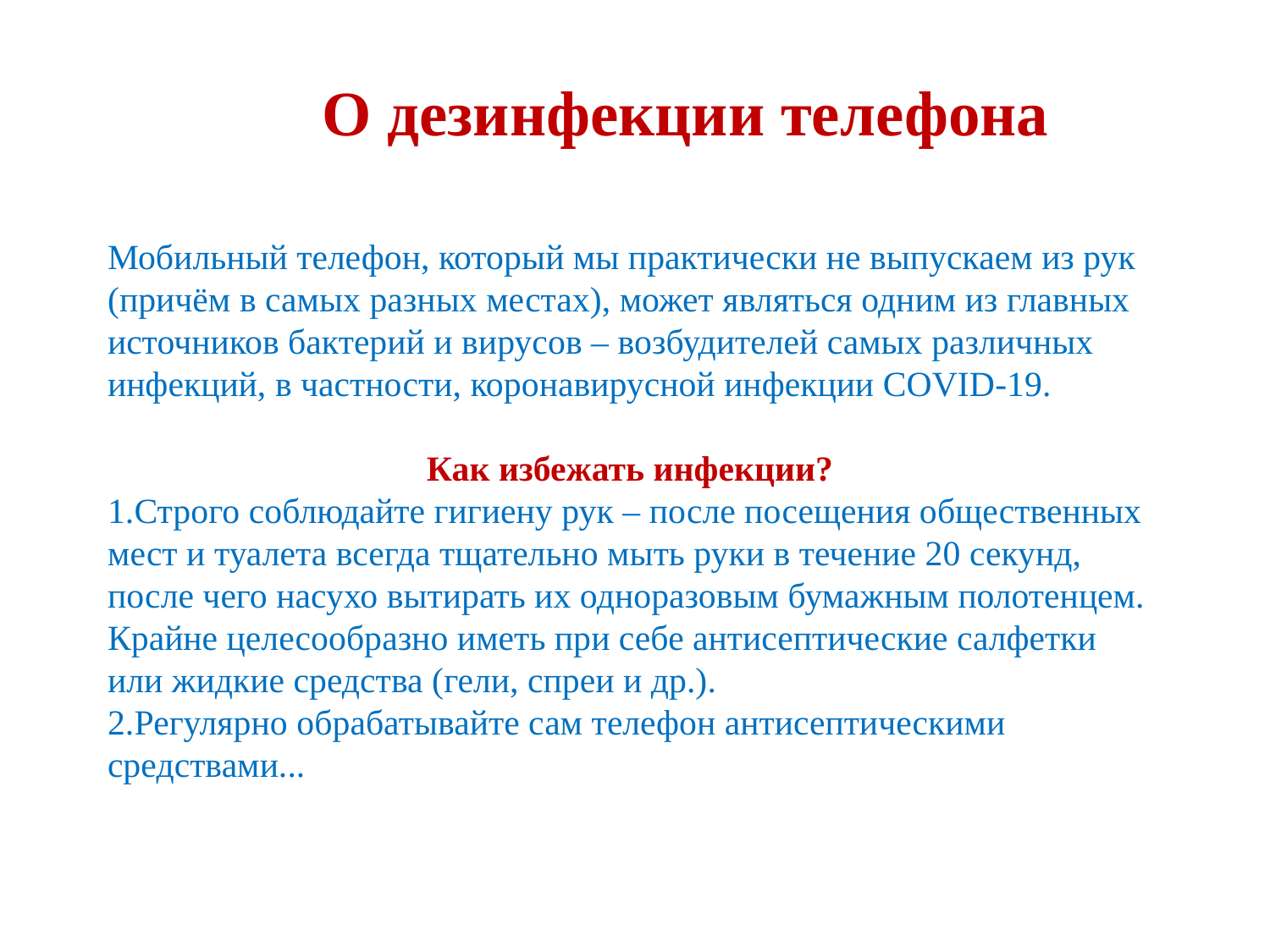

О дезинфекции телефона

Мобильный телефон, который мы практически не выпускаем из рук (причём в самых разных местах), может являться одним из главных источников бактерий и вирусов – возбудителей самых различных инфекций, в частности, коронавирусной инфекции COVID-19.

Как избежать инфекции?
Строго соблюдайте гигиену рук – после посещения общественных мест и туалета всегда тщательно мыть руки в течение 20 секунд, после чего насухо вытирать их одноразовым бумажным полотенцем. Крайне целесообразно иметь при себе антисептические салфетки или жидкие средства (гели, спреи и др.).
Регулярно обрабатывайте сам телефон антисептическими средствами...